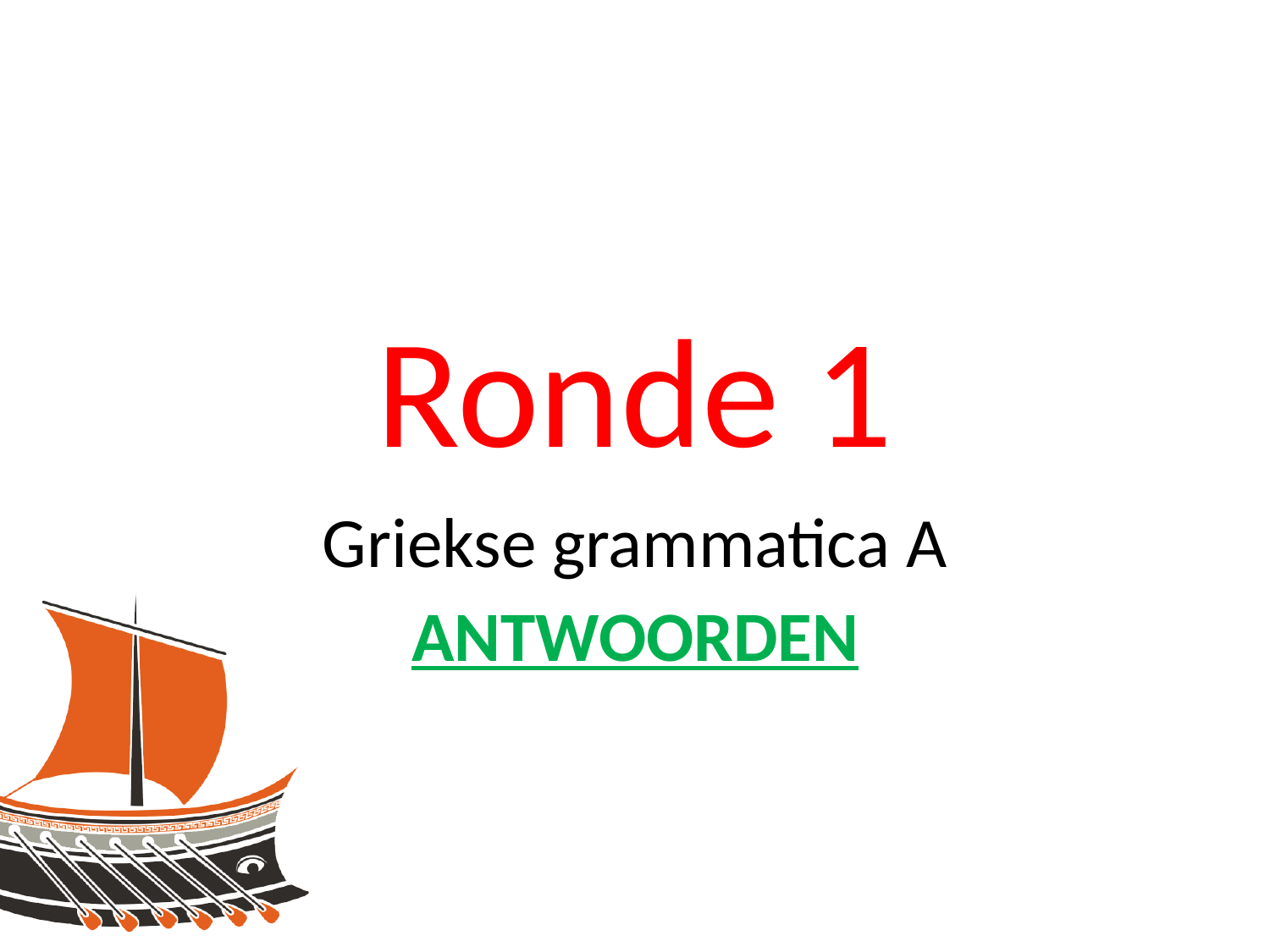

# Ronde 1
Griekse grammatica A
ANTWOORDEN